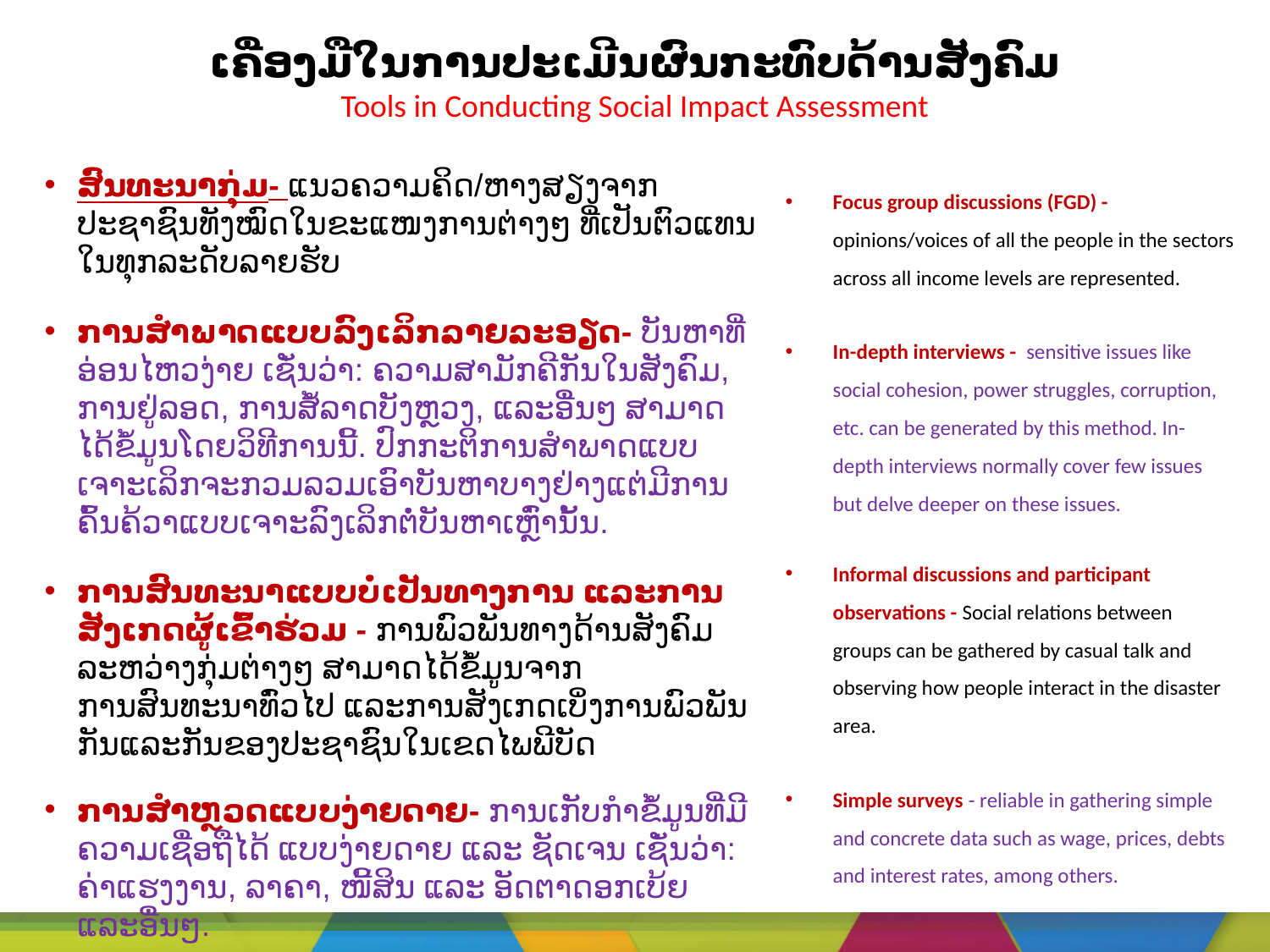

# ເຄື່ອງມືໃນການປະເມີນຜົນກະທົບດ້ານສັງຄົມ Tools in Conducting Social Impact Assessment
ສົນທະນາກຸຸ່ມ- ແນວຄວາມຄິດ/ຫາງສຽງຈາກປະຊາຊົນທັງໝົດໃນຂະແໜງການຕ່າງໆ ທີ່ເປັນຕົວແທນໃນທຸກລະດັບລາຍຮັບ

ການສຳພາດແບບລົງເລິກລາຍລະອຽດ- ບັນຫາທີ່ອ່ອນໄຫວງ່າຍ ເຊັ່ນວ່າ: ຄວາມສາມັກຄີກັນໃນສັງຄົມ, ການຢູ່ລອດ, ການສໍ້ລາດບັງຫຼວງ, ແລະອື່ນໆ ສາມາດໄດ້ຂໍ້ມູນໂດຍວິທີການນີ້. ປົກກະຕິການສຳພາດແບບເຈາະເລິກຈະກວມລວມເອົາບັນຫາບາງຢ່າງແຕ່ມີການຄົ້ນຄ້ວາແບບເຈາະລົງເລິກຕໍ່ບັນຫາເຫຼົ່ານັ້ນ.

ການສົນທະນາແບບບໍ່ເປັນທາງການ ແລະການສັງເກດຜູ້ເຂົ້າຮ່ວມ - ການພົວພັນທາງດ້ານສັງຄົມລະຫວ່າງກຸ່ມຕ່າງໆ ສາມາດໄດ້ຂໍ້ມູນຈາກການສົນທະນາທົ່ວໄປ ແລະການສັງເກດເບິ່ງການພົວພັນກັນແລະກັນຂອງປະຊາຊົນໃນເຂດໄພພີບັດ

ການສຳຫຼວດແບບງ່າຍດາຍ- ການເກັບກໍາຂໍ້ມູນທີ່ມີຄວາມເຊື່ອຖືໄດ້ ແບບງ່າຍດາຍ ແລະ ຊັດເຈນ ເຊັ່ນວ່າ: ຄ່າແຮງງານ, ລາຄາ, ໜີ້ສິນ ແລະ ອັດຕາດອກເບ້ຍ ແລະອື່ນໆ.

Focus group discussions (FGD) - opinions/voices of all the people in the sectors across all income levels are represented.

In-depth interviews -  sensitive issues like social cohesion, power struggles, corruption, etc. can be generated by this method. In-depth interviews normally cover few issues but delve deeper on these issues.

Informal discussions and participant observations - Social relations between groups can be gathered by casual talk and observing how people interact in the disaster area.

Simple surveys - reliable in gathering simple and concrete data such as wage, prices, debts and interest rates, among others.